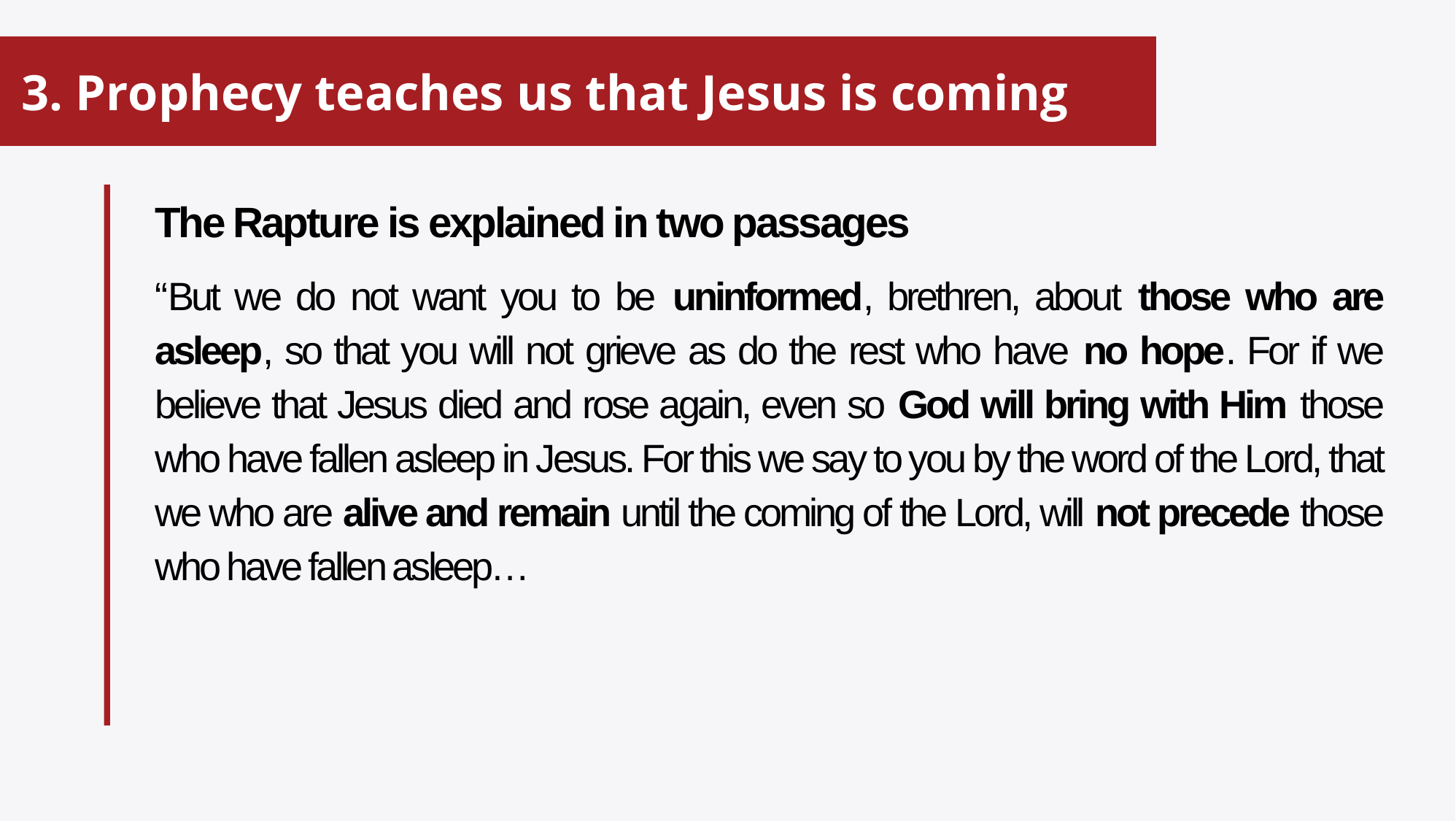

# 3. Prophecy teaches us that Jesus is coming
The Rapture is explained in two passages
“But we do not want you to be uninformed, brethren, about those who are asleep, so that you will not grieve as do the rest who have no hope. For if we believe that Jesus died and rose again, even so God will bring with Him those who have fallen asleep in Jesus. For this we say to you by the word of the Lord, that we who are alive and remain until the coming of the Lord, will not precede those who have fallen asleep…